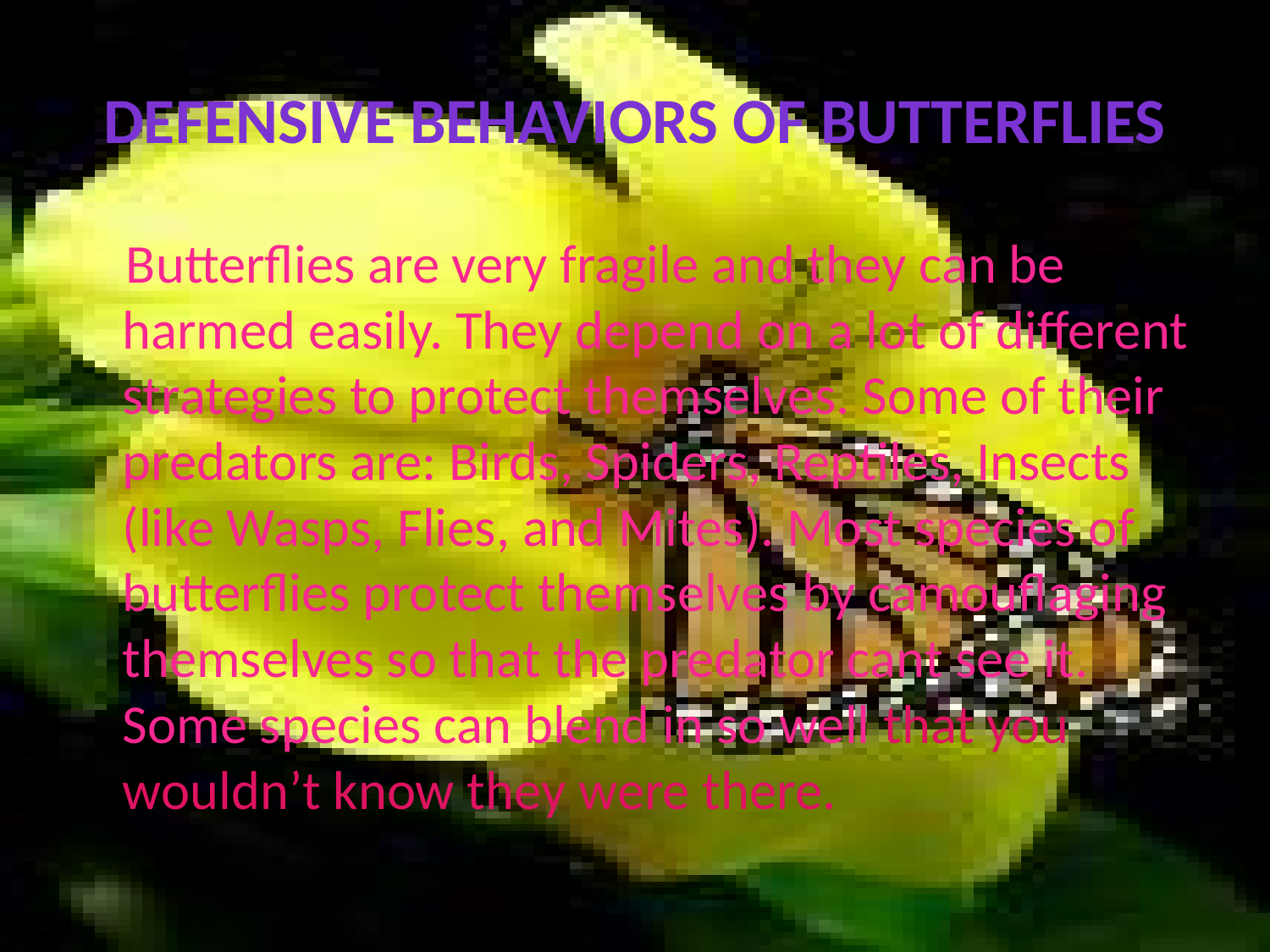

# Defensive Behaviors of Butterflies
    Butterflies are very fragile and they can be harmed easily. They depend on a lot of different strategies to protect themselves. Some of their predators are: Birds, Spiders, Reptiles, Insects (like Wasps, Flies, and Mites). Most species of butterflies protect themselves by camouflaging themselves so that the predator cant see it. Some species can blend in so well that you wouldn’t know they were there.